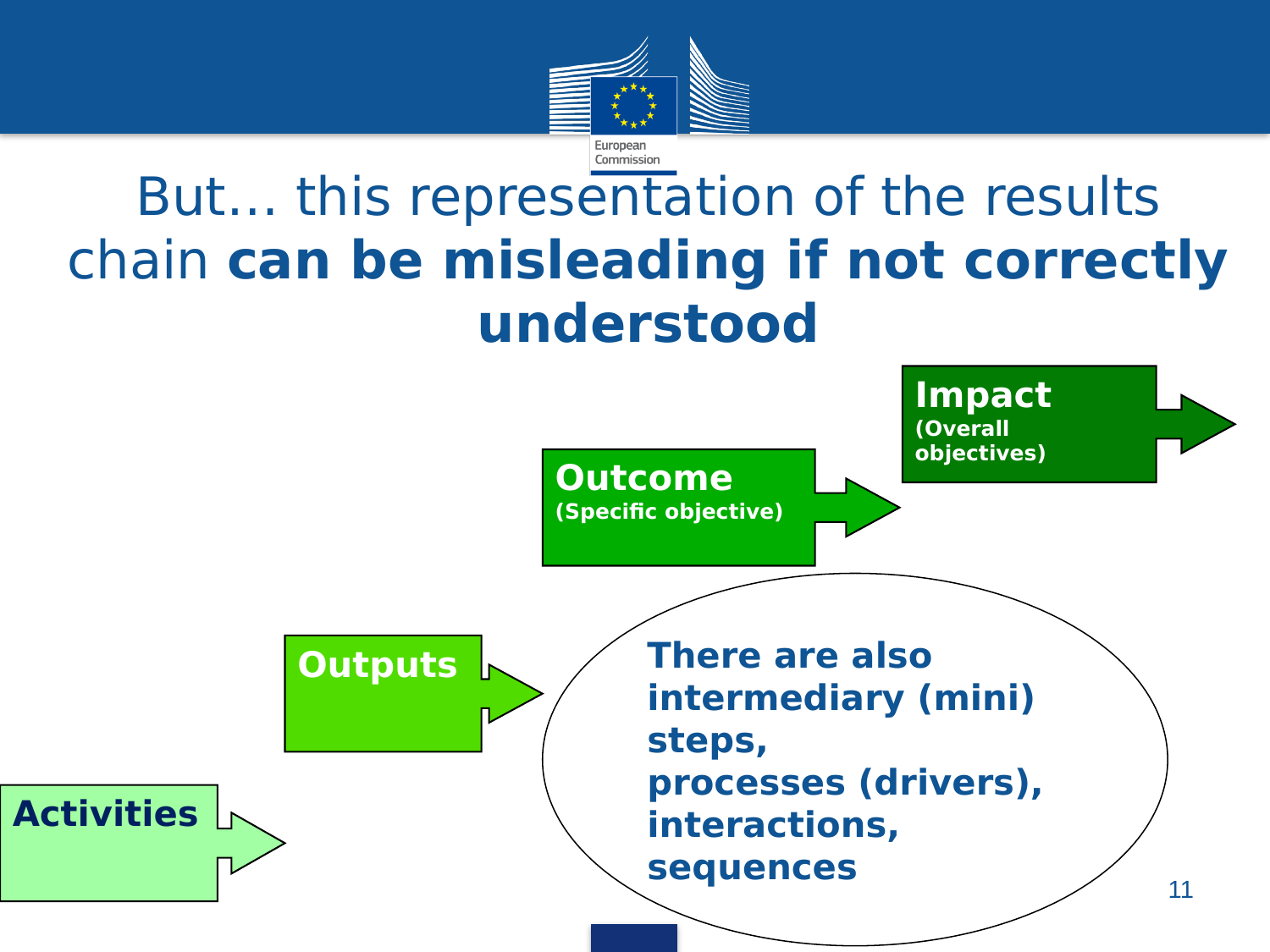

But… this representation of the results chain can be misleading if not correctly understood
Impact (Overall objectives)
Outcome
(Specific objective)
There are also
intermediary (mini) steps,
processes (drivers), interactions, sequences
Outputs
Activities
11